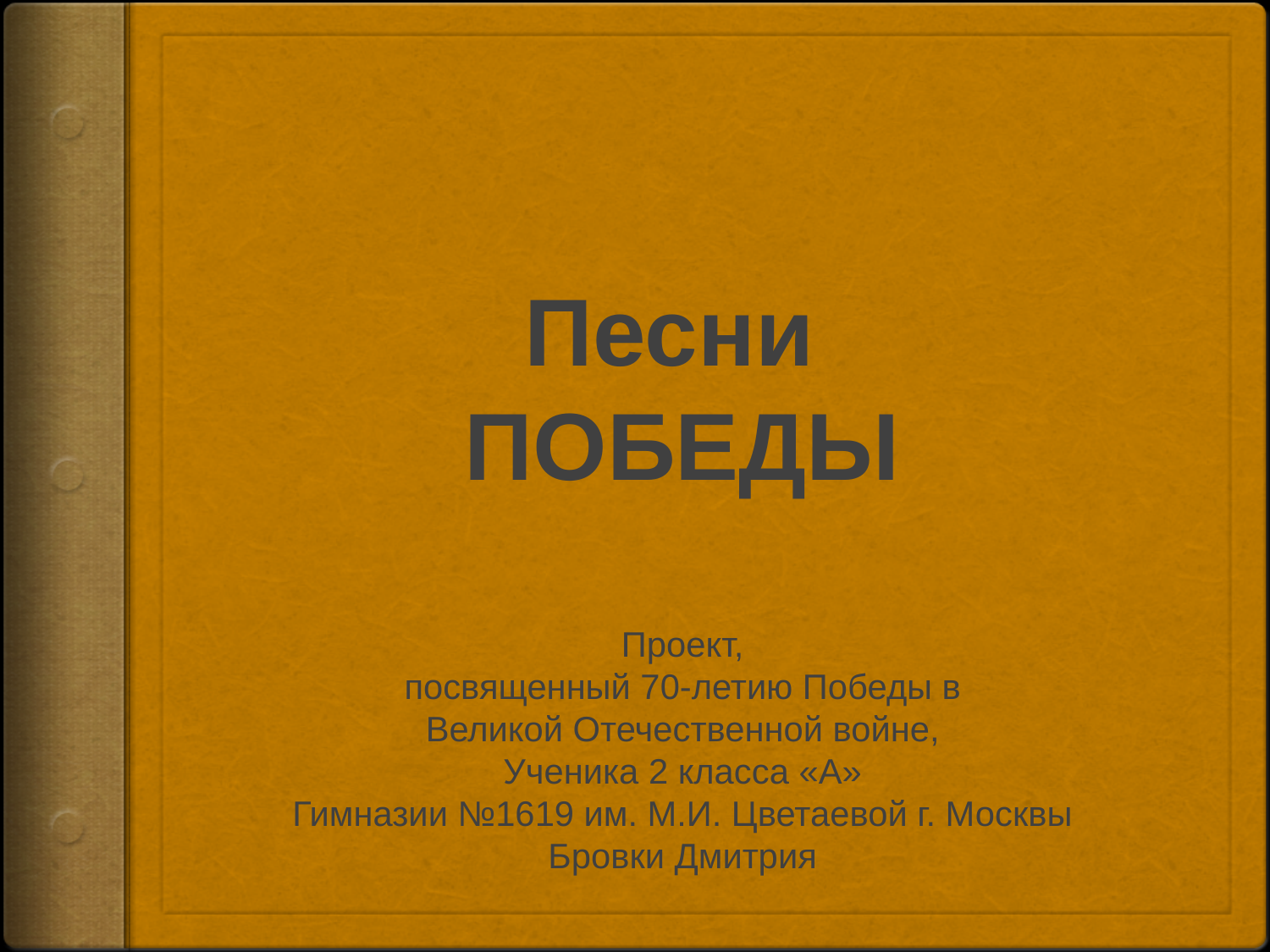

# Песни ПОБЕДЫ

Проект,
 посвященный 70-летию Победы в
Великой Отечественной войне,
Ученика 2 класса «А»
Гимназии №1619 им. М.И. Цветаевой г. Москвы
Бровки Дмитрия